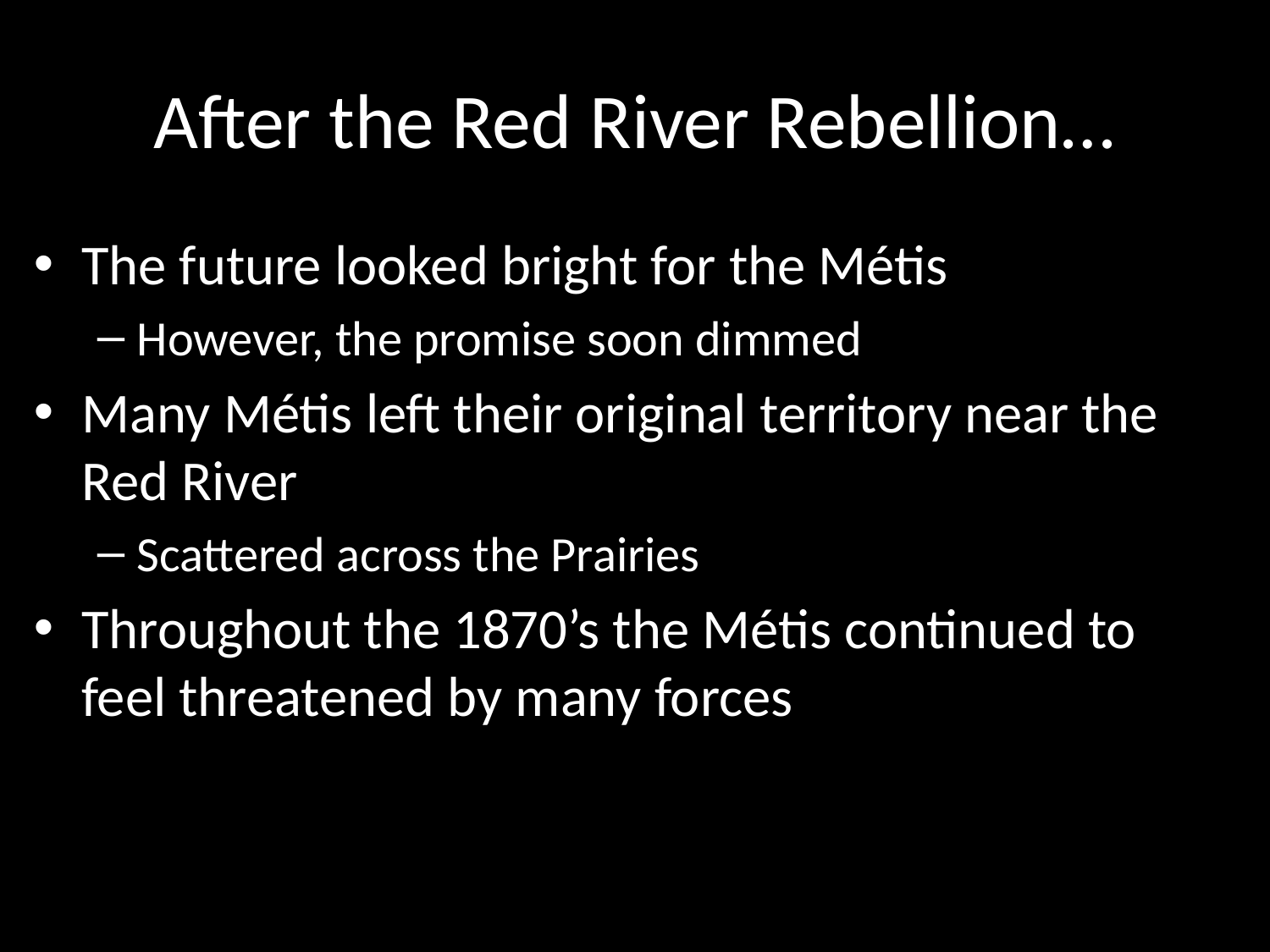

# After the Red River Rebellion…
The future looked bright for the Métis
However, the promise soon dimmed
Many Métis left their original territory near the Red River
Scattered across the Prairies
Throughout the 1870’s the Métis continued to feel threatened by many forces